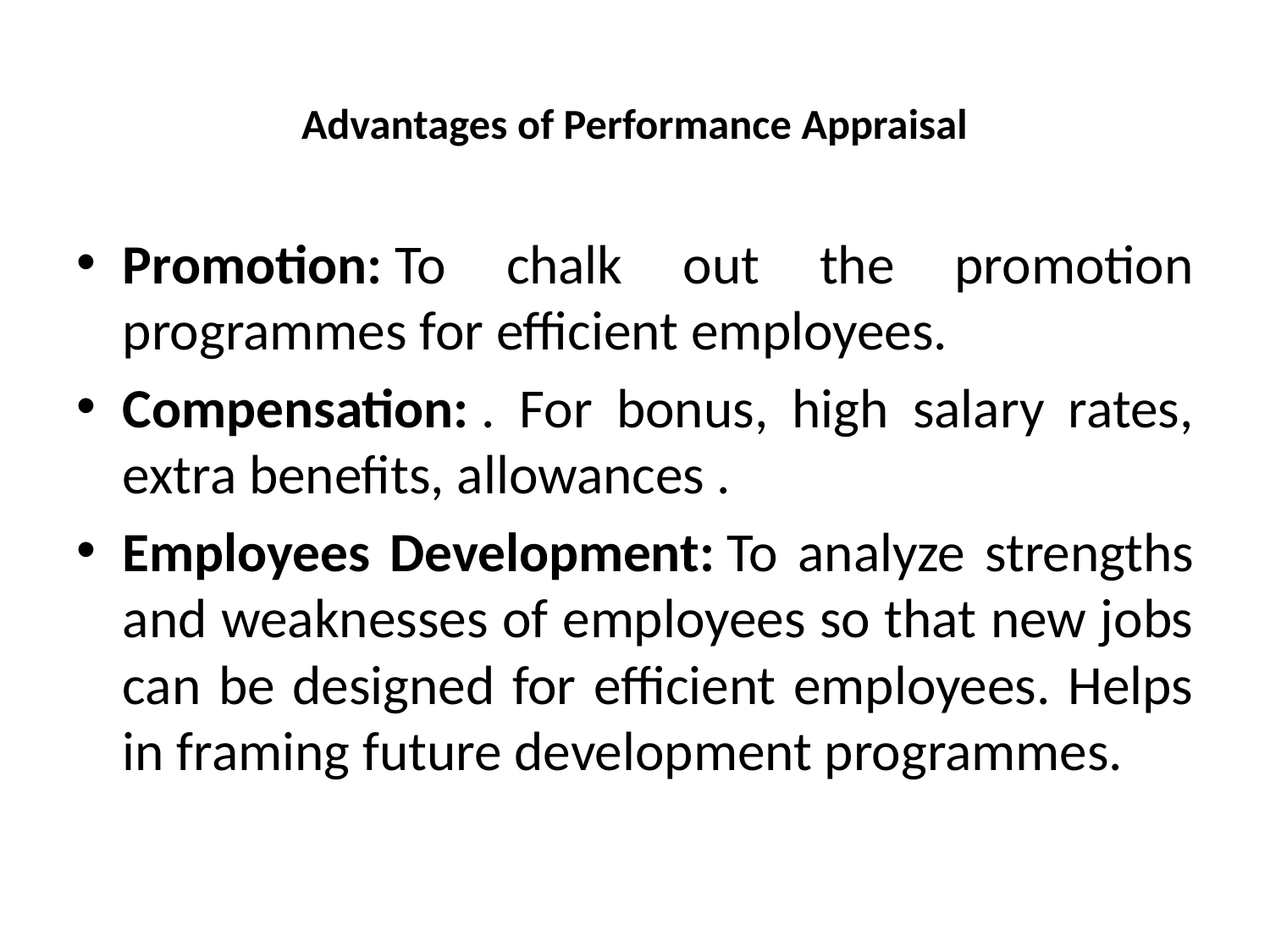

# Advantages of Performance Appraisal
Promotion: To chalk out the promotion programmes for efficient employees.
Compensation: . For bonus, high salary rates, extra benefits, allowances .
Employees Development: To analyze strengths and weaknesses of employees so that new jobs can be designed for efficient employees. Helps in framing future development programmes.